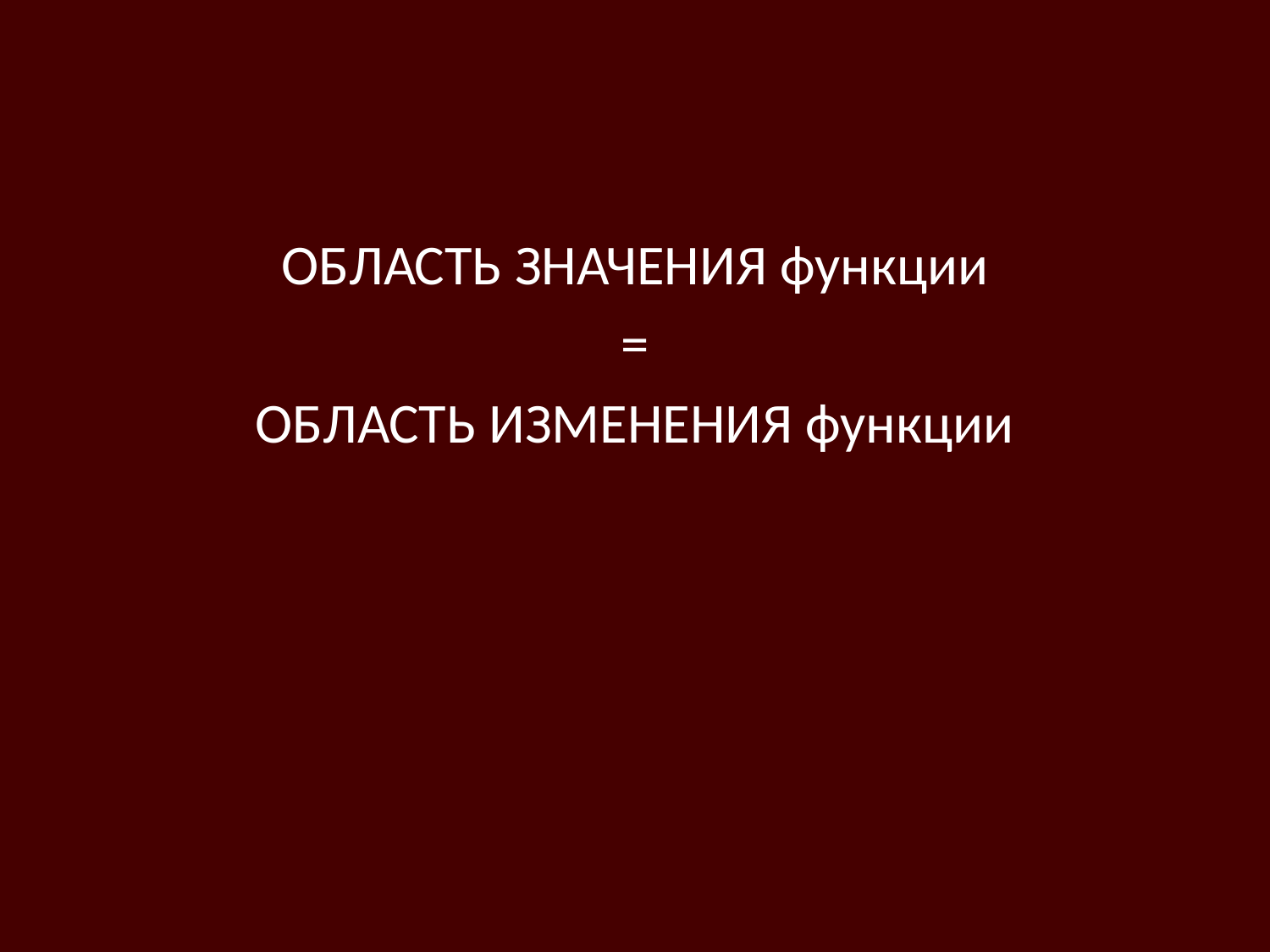

#
ОБЛАСТЬ ЗНАЧЕНИЯ функции
=
ОБЛАСТЬ ИЗМЕНЕНИЯ функции